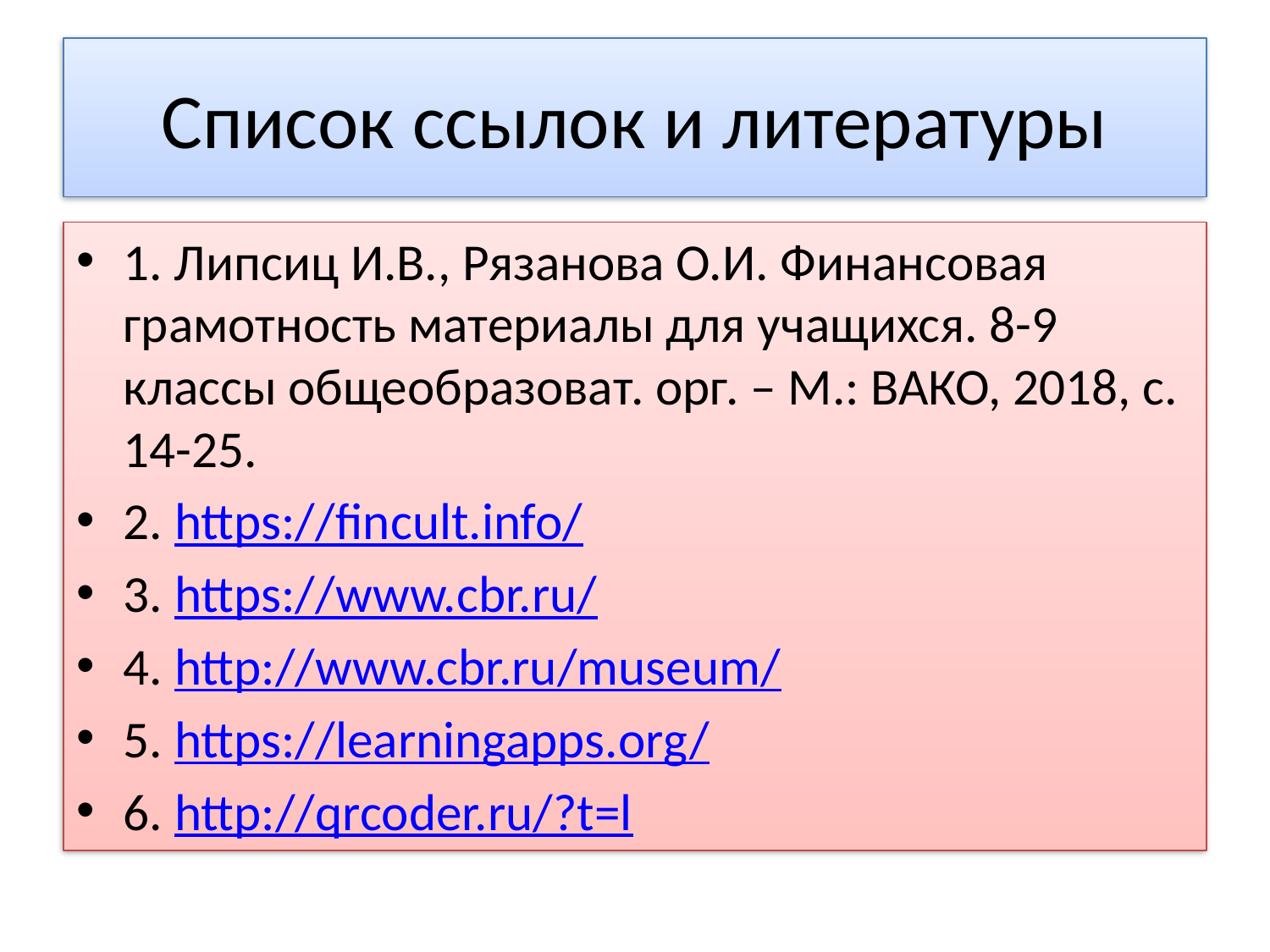

# Список ссылок и литературы
1. Липсиц И.В., Рязанова О.И. Финансовая грамотность материалы для учащихся. 8-9 классы общеобразоват. орг. – М.: ВАКО, 2018, с. 14-25.
2. https://fincult.info/
3. https://www.cbr.ru/
4. http://www.cbr.ru/museum/
5. https://learningapps.org/
6. http://qrcoder.ru/?t=l